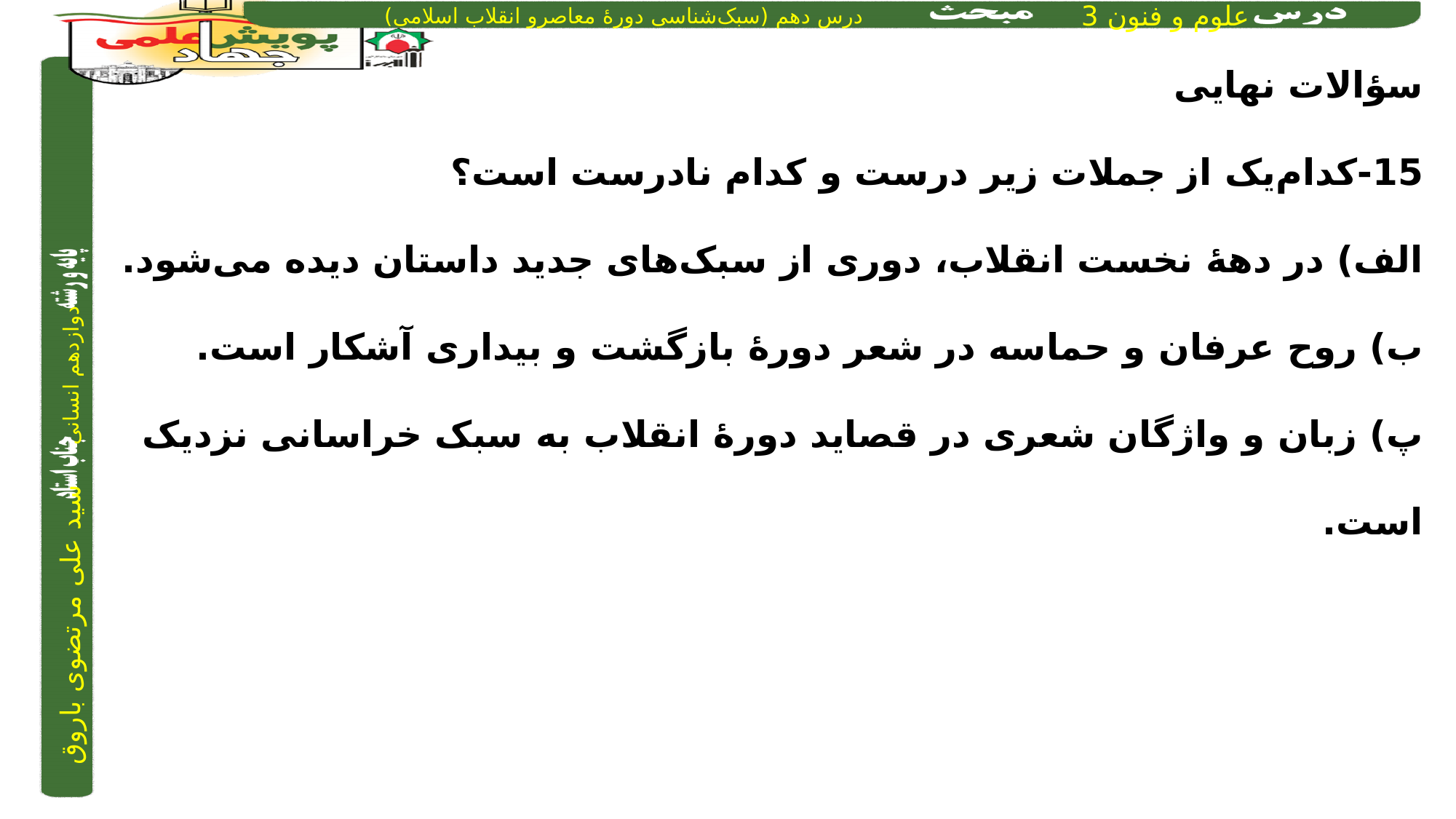

سؤالات نهایی
15-کدام‌یک از جملات زیر درست و کدام نادرست است؟
الف) در دهۀ نخست انقلاب، دوری از سبک‌های جدید داستان دیده می‌شود.
ب) روح عرفان و حماسه در شعر دورۀ بازگشت و بیداری آشکار است.
پ) زبان و واژگان شعری در قصاید دورۀ انقلاب به سبک خراسانی نزدیک است.

الف) درست		ب) نادرست		پ) درست